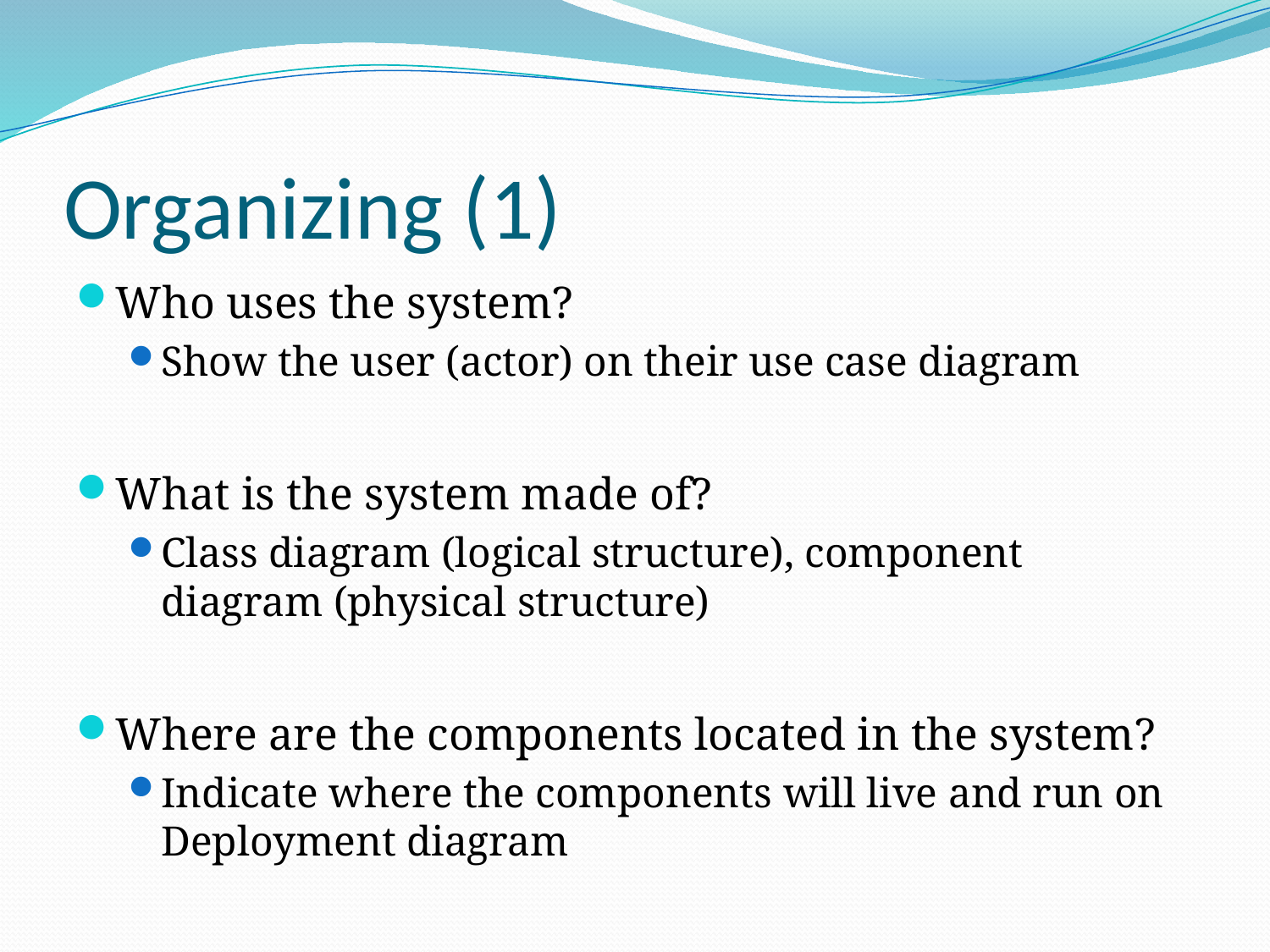

# Organizing (1)
Who uses the system?
Show the user (actor) on their use case diagram

What is the system made of?
Class diagram (logical structure), component diagram (physical structure)

Where are the components located in the system?
Indicate where the components will live and run on Deployment diagram